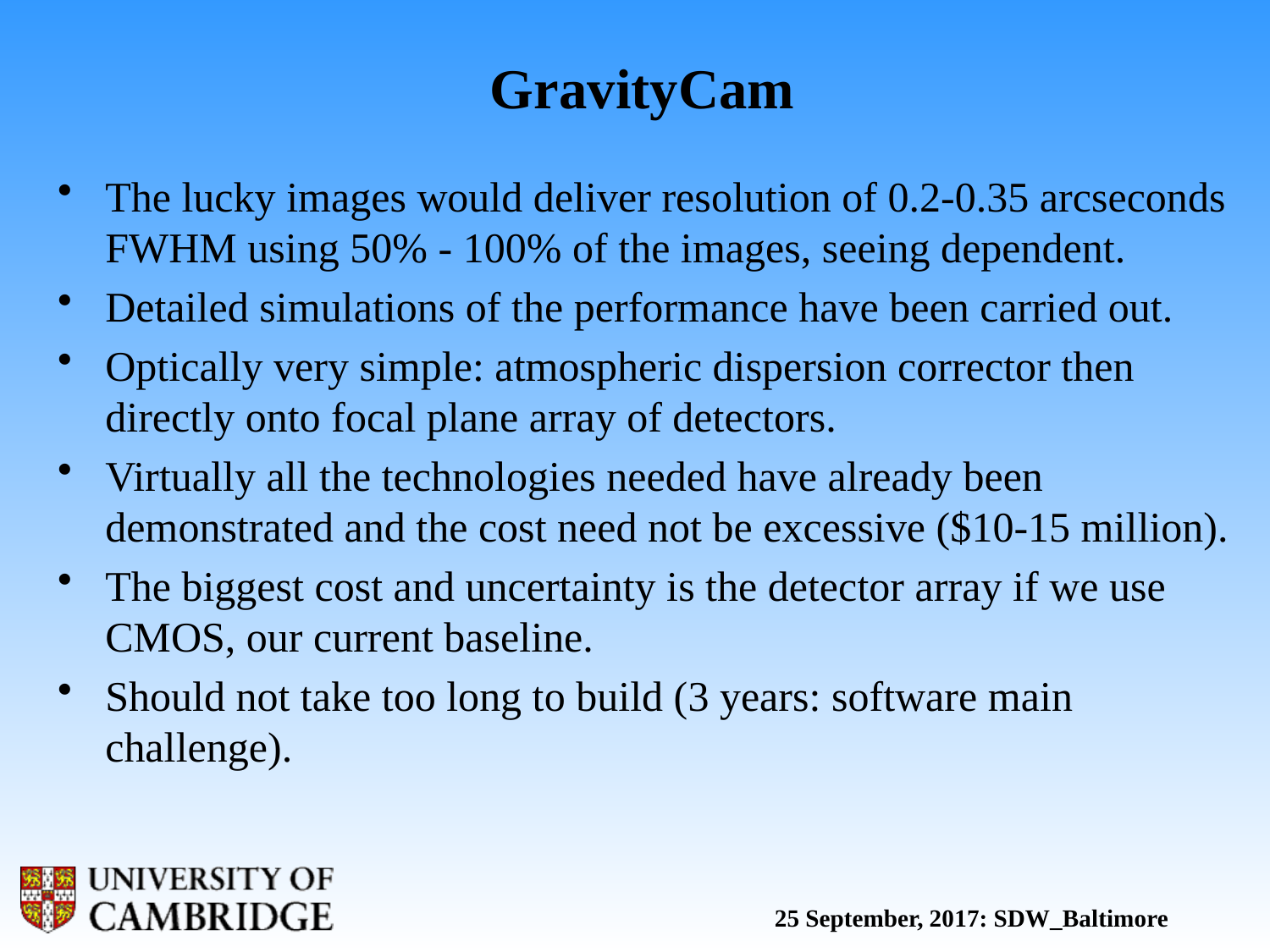

GravityCam

The lucky images would deliver resolution of 0.2-0.35 arcseconds FWHM using 50% - 100% of the images, seeing dependent.
Detailed simulations of the performance have been carried out.
Optically very simple: atmospheric dispersion corrector then directly onto focal plane array of detectors.
Virtually all the technologies needed have already been demonstrated and the cost need not be excessive ($10-15 million).
The biggest cost and uncertainty is the detector array if we use CMOS, our current baseline.
Should not take too long to build (3 years: software main challenge).
25 September, 2017: SDW_Baltimore